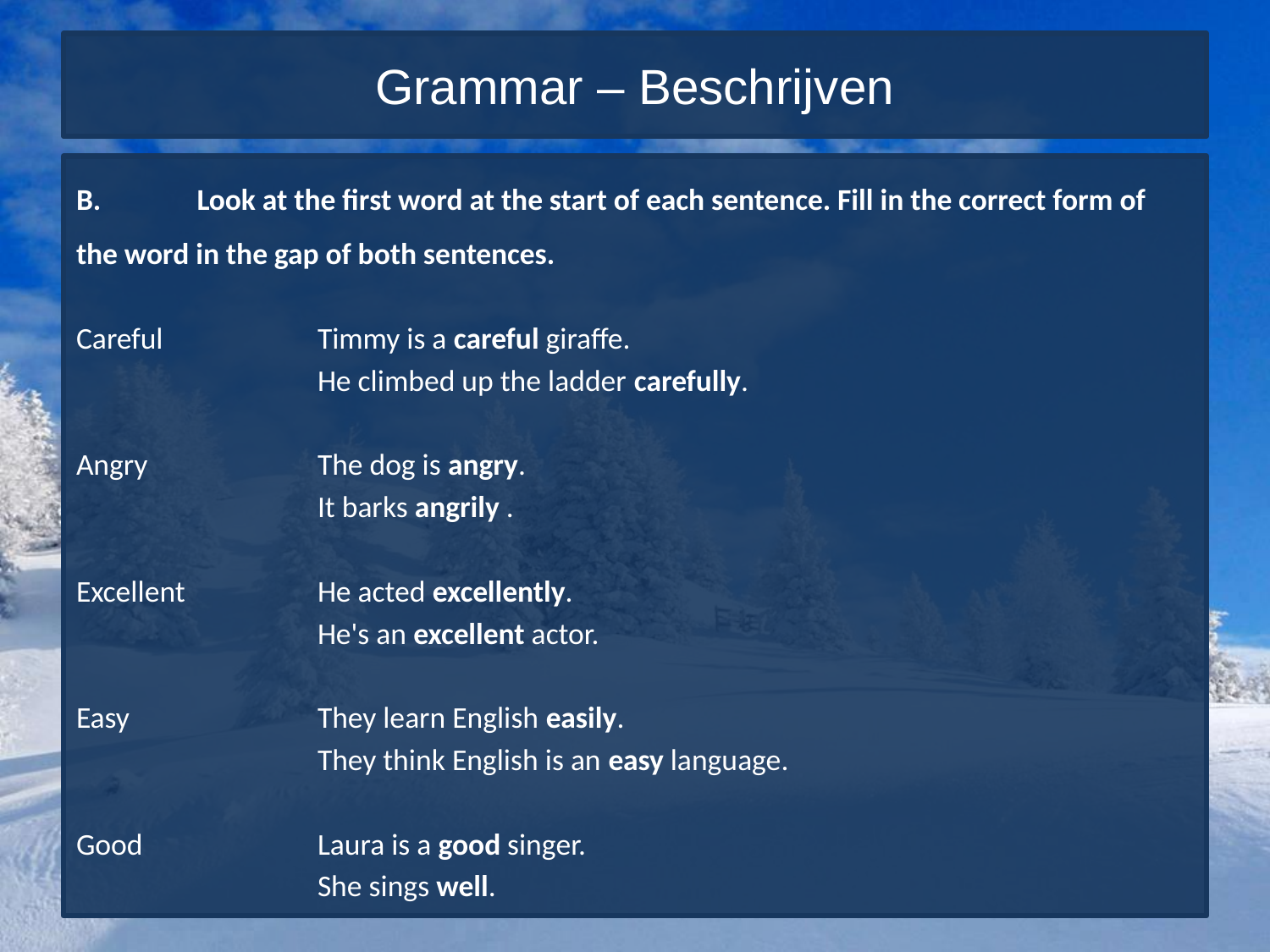

# Grammar – Beschrijven
B. 	Look at the first word at the start of each sentence. Fill in the correct form of 	the word in the gap of both sentences.

Careful		Timmy is a careful giraffe.
		He climbed up the ladder carefully.

Angry		The dog is angry.
		It barks angrily .

Excellent		He acted excellently.
		He's an excellent actor.

Easy		They learn English easily.
		They think English is an easy language.

Good		Laura is a good singer.
		She sings well.